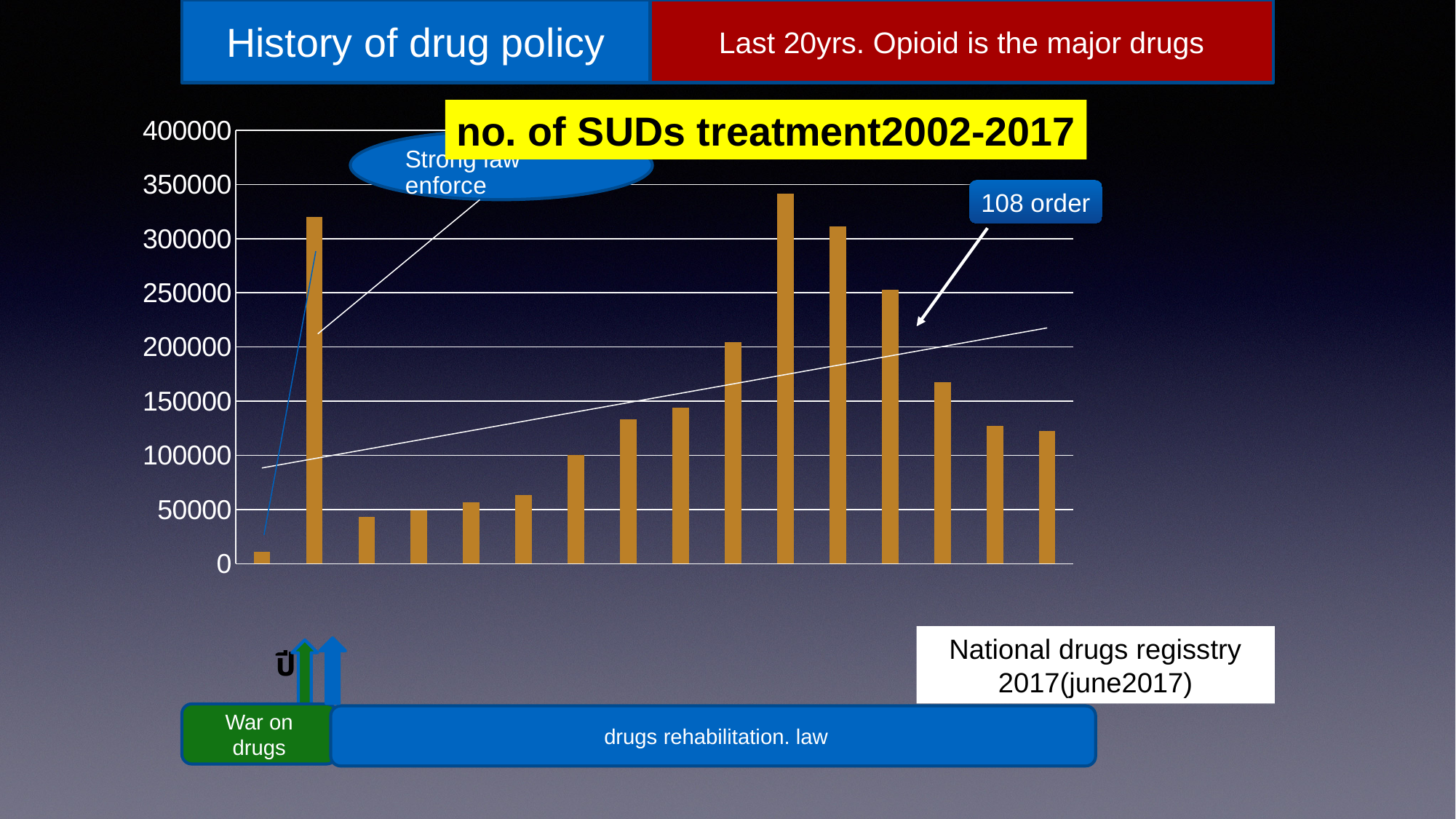

History of drug policy
Last 20yrs. Opioid is the major drugs
no. of SUDs treatment2002-2017

### Chart

| Category | จำนวนผู้ป่วย |
|---|---|
| 2002 | 10945.0 |
| 2003 | 319891.0 |
| 2004 | 42962.0 |
| 2005 | 49161.0 |
| 2006 | 56404.0 |
| 2007 | 63434.0 |
| 2008 | 100636.0 |
| 2009 | 133473.0 |
| 2010 | 143975.0 |
| 2011 | 204187.0 |
| 2012 | 341372.0 |
| 2013 | 311500.0 |
| 2014 | 253035.0 |
| 2015 | 167734.0 |
| 2016 | 126883.0 |
| 2017 | 122161.0 |
108 order
National drugs regisstry 2017(june2017)

ปี

War on drugs
 drugs rehabilitation. law